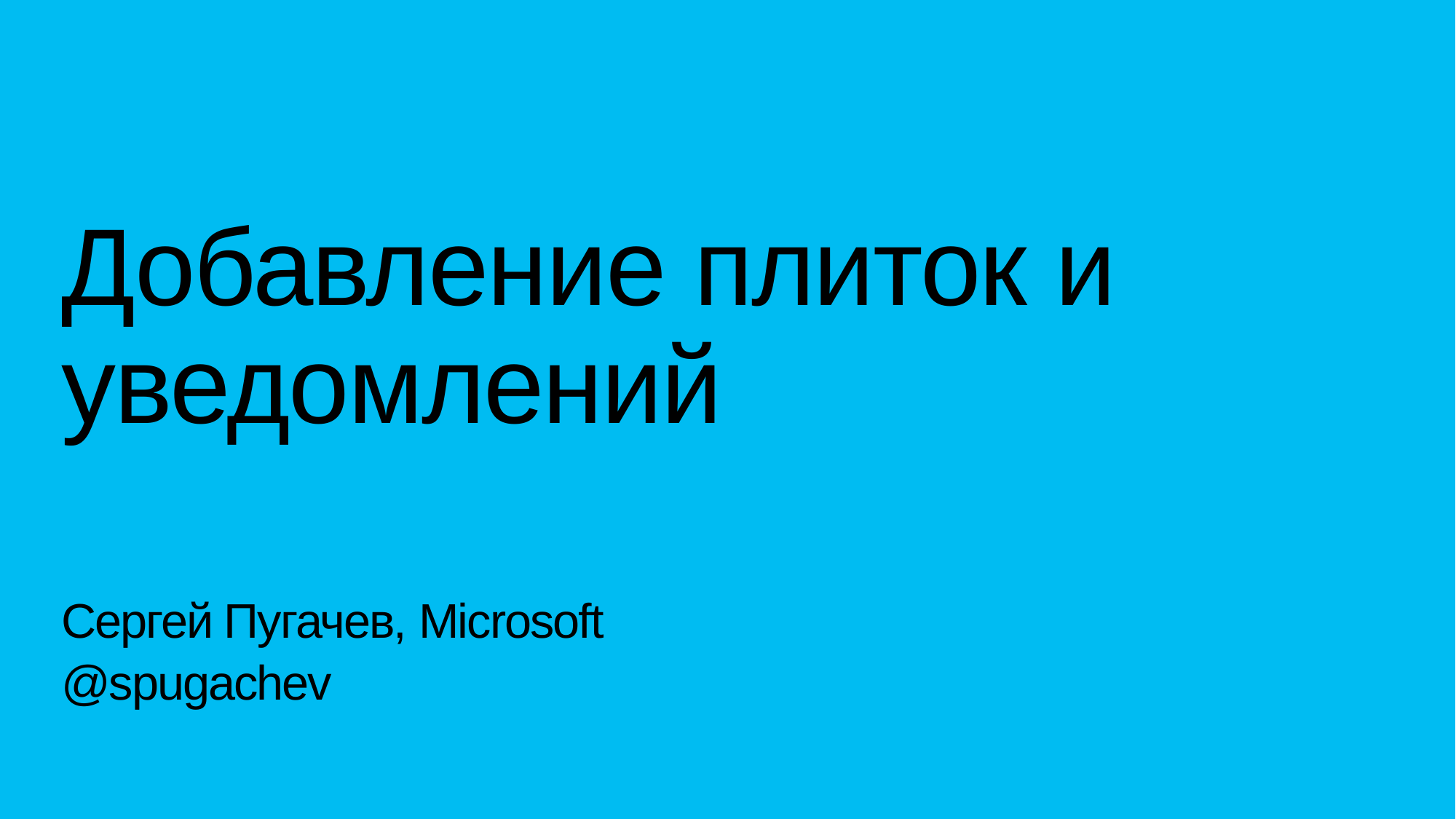

Добавление плиток и уведомлений
Сергей Пугачев, Microsoft
@spugachev